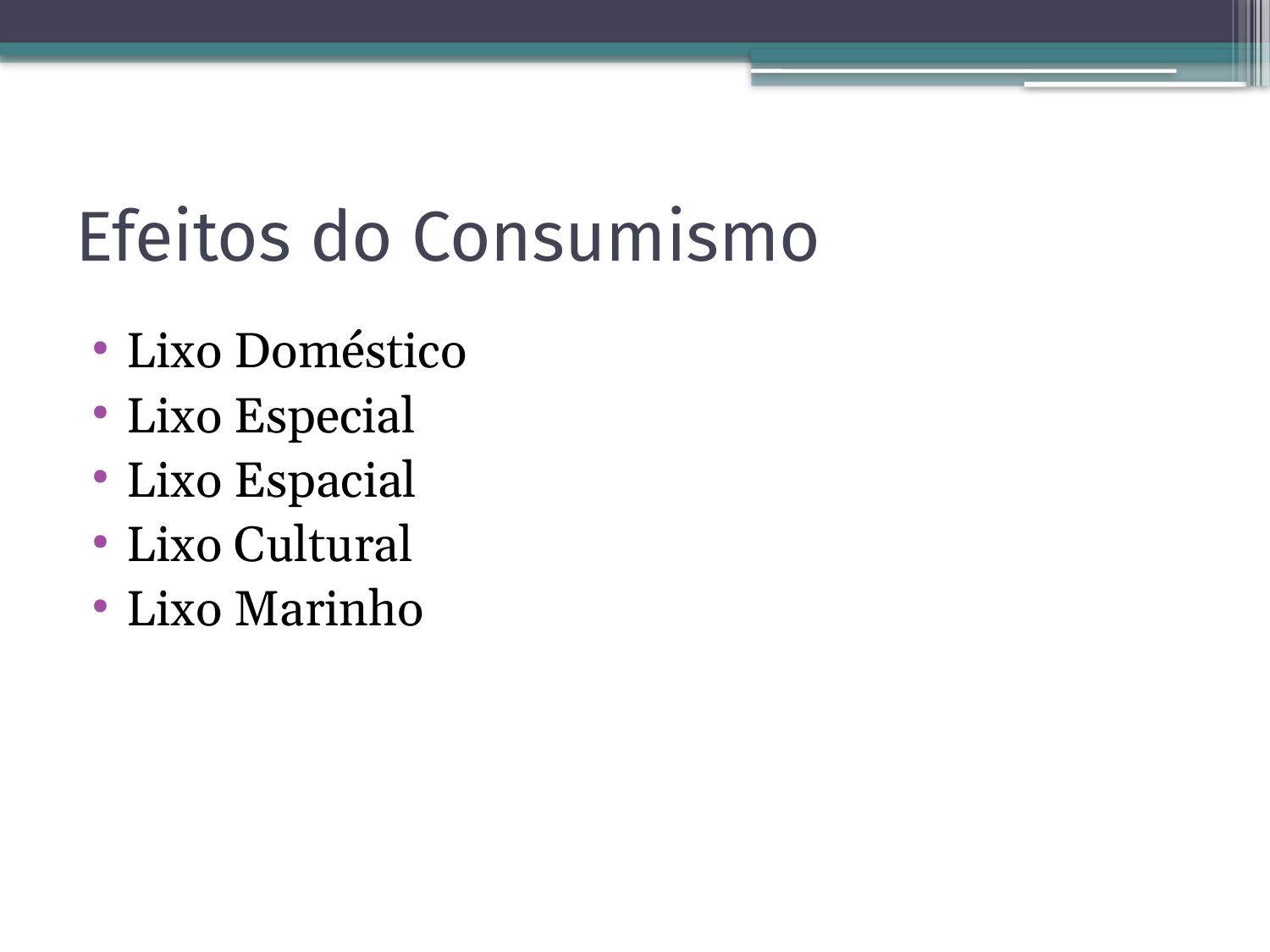

# Efeitos do Consumismo
Lixo Doméstico
Lixo Especial
Lixo Espacial
Lixo Cultural
Lixo Marinho